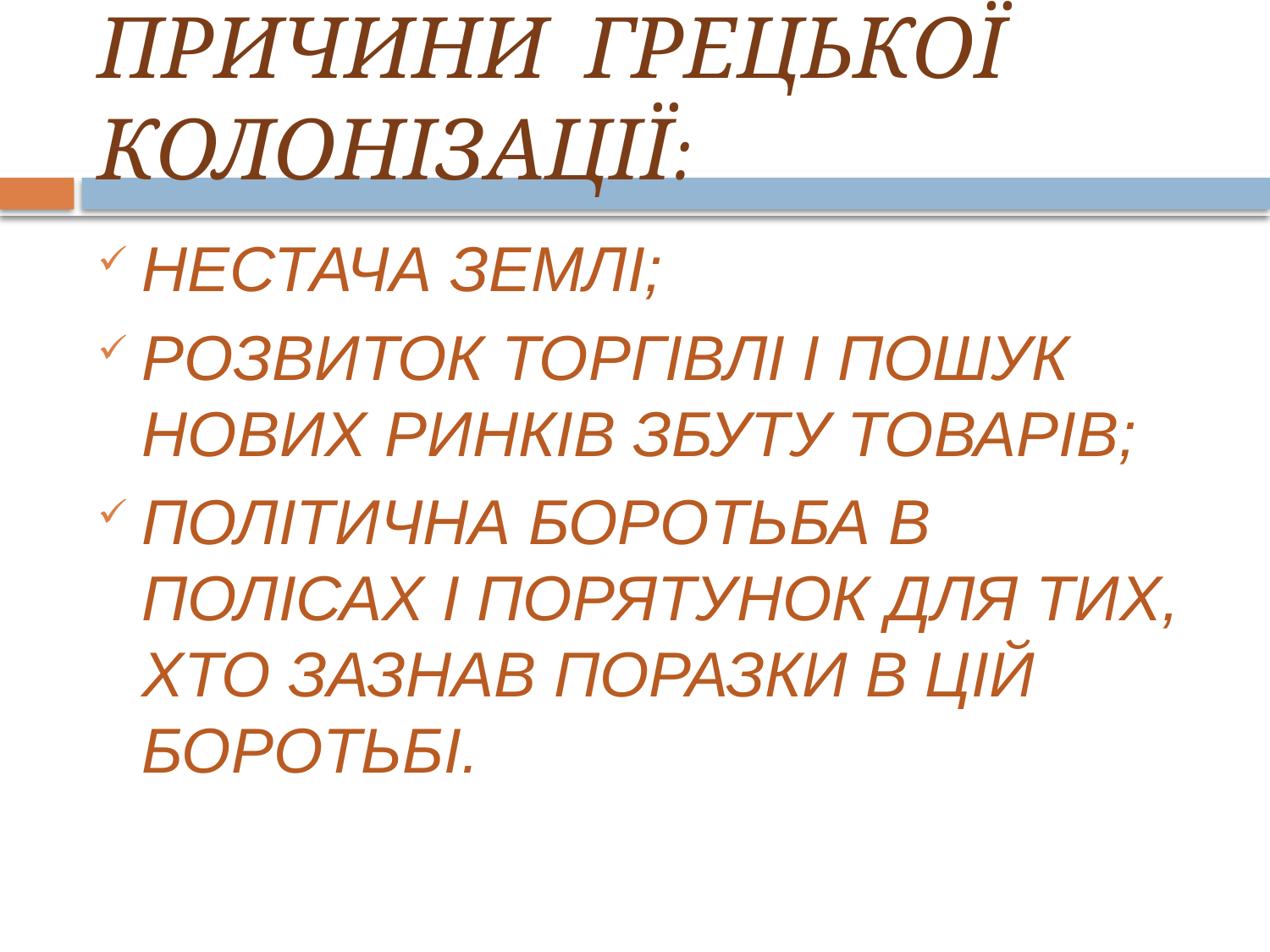

# Причини  грецької колонізації:
нестача землі;
розвиток торгівлі і пошук нових ринків збуту товарів;
політична боротьба в полісах і порятунок для тих, хто зазнав поразки в цій боротьбі.